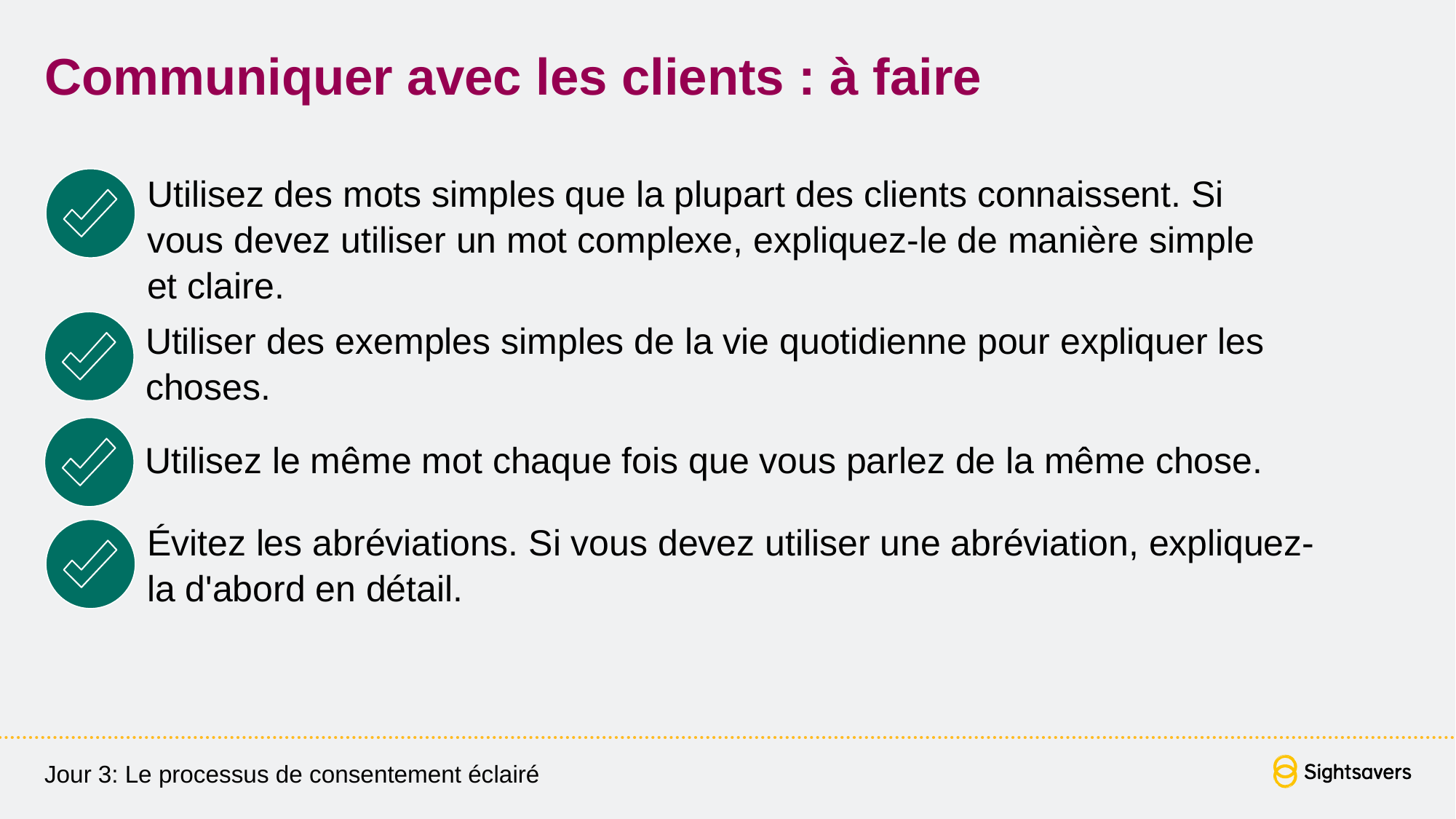

# Communiquer avec les clients : à faire

Utilisez des mots simples que la plupart des clients connaissent. Si vous devez utiliser un mot complexe, expliquez-le de manière simple et claire.

Utiliser des exemples simples de la vie quotidienne pour expliquer les choses.

Utilisez le même mot chaque fois que vous parlez de la même chose.
Évitez les abréviations. Si vous devez utiliser une abréviation, expliquez-la d'abord en détail.

Jour 3: Le processus de consentement éclairé